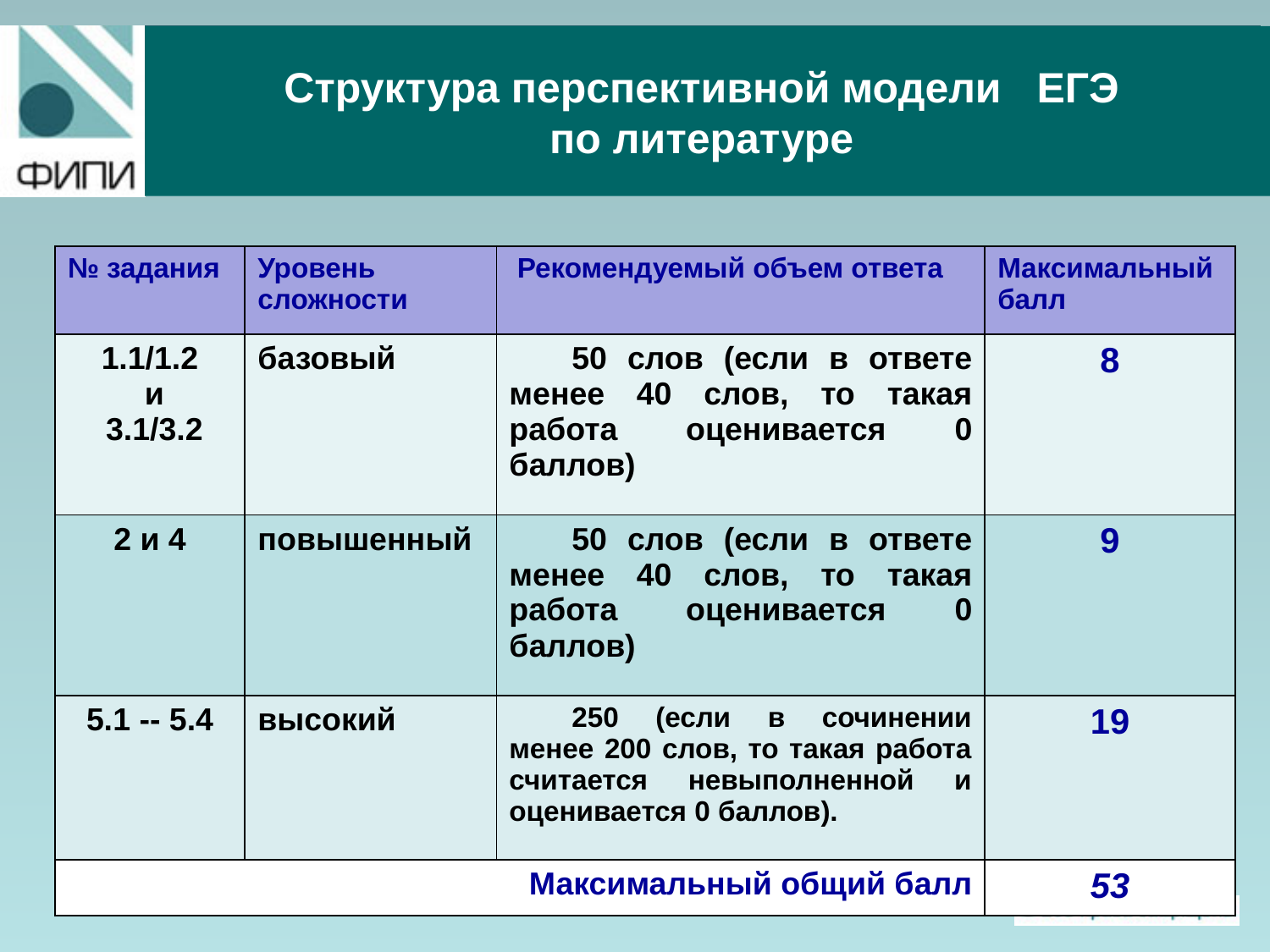

# Структура перспективной модели   ЕГЭ по литературе
| № задания | Уровень сложности | Рекомендуемый объем ответа | Максимальный балл |
| --- | --- | --- | --- |
| 1.1/1.2 и 3.1/3.2 | базовый | 50 слов (если в ответе менее 40 слов, то такая работа оценивается 0 баллов) | 8 |
| 2 и 4 | повышенный | 50 слов (если в ответе менее 40 слов, то такая работа оценивается 0 баллов) | 9 |
| 5.1 -- 5.4 | высокий | 250 (если в сочинении менее 200 слов, то такая работа считается невыполненной и оценивается 0 баллов). | 19 |
| Максимальный общий балл |  |  | 53 |